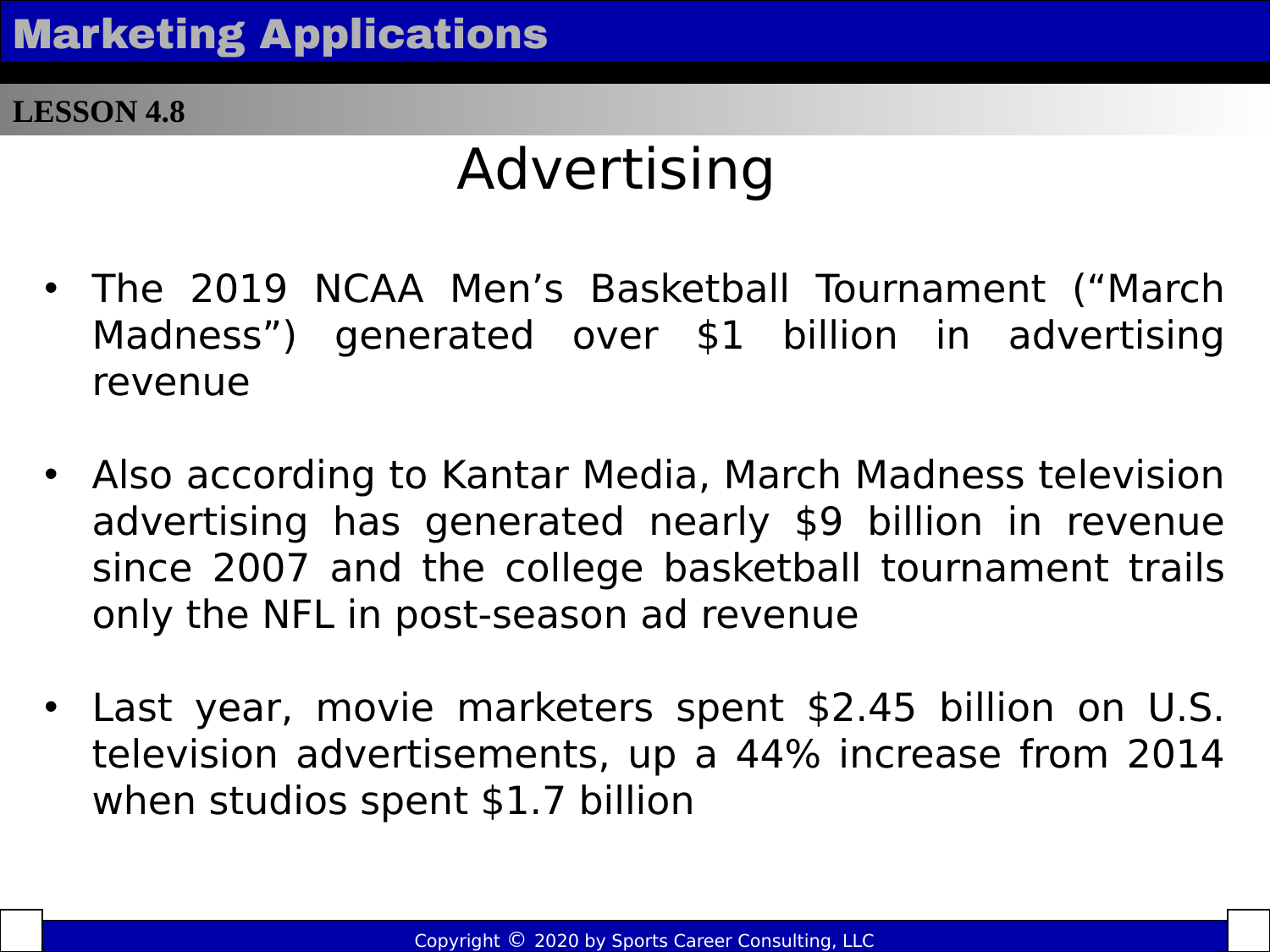

Marketing Applications
LESSON 4.8
Advertising
The 2019 NCAA Men’s Basketball Tournament (“March Madness”) generated over $1 billion in advertising revenue

Also according to Kantar Media, March Madness television advertising has generated nearly $9 billion in revenue since 2007 and the college basketball tournament trails only the NFL in post-season ad revenue

Last year, movie marketers spent $2.45 billion on U.S. television advertisements, up a 44% increase from 2014 when studios spent $1.7 billion
Copyright © 2020 by Sports Career Consulting, LLC